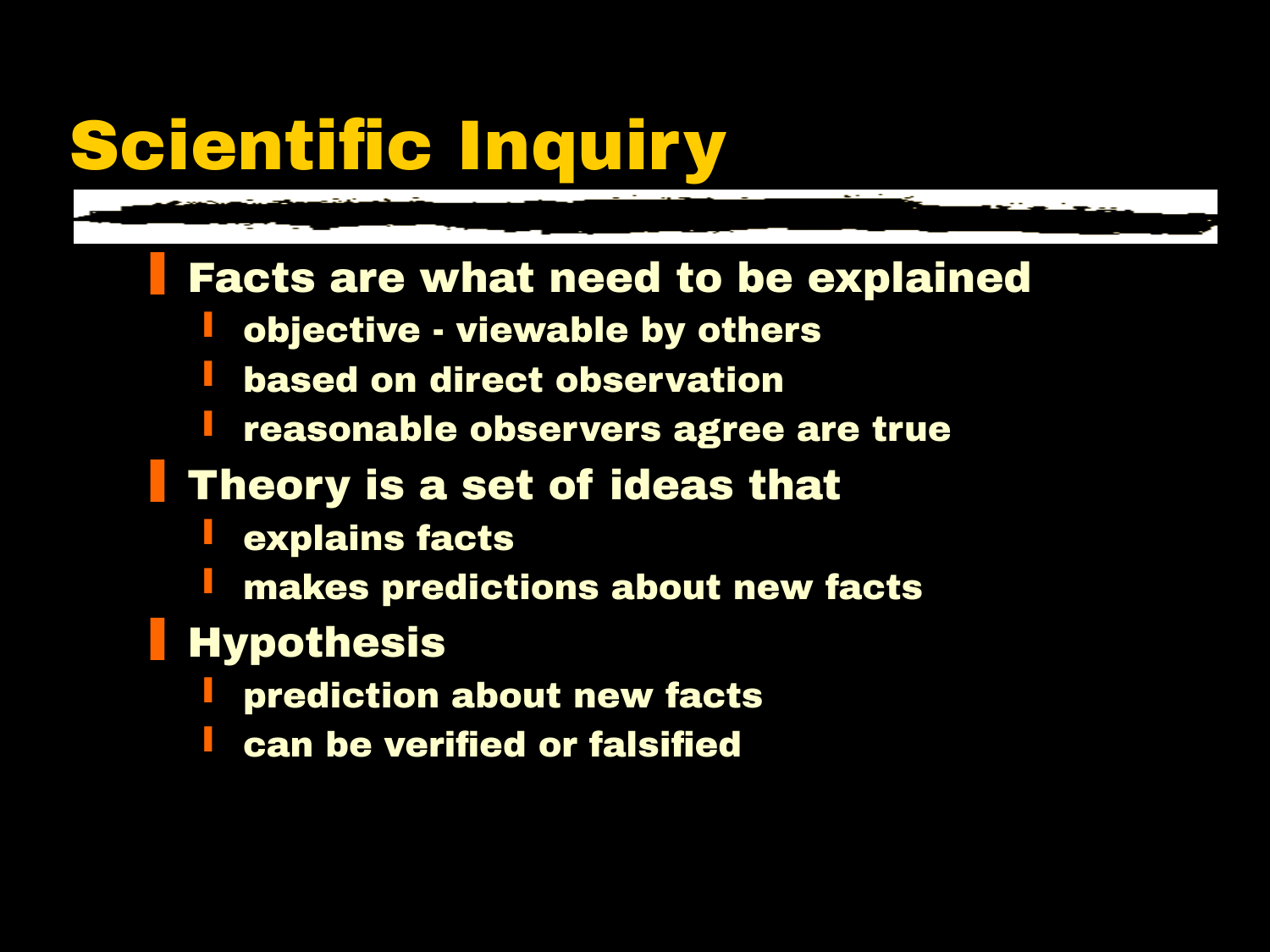

# Scientific Inquiry
Facts are what need to be explained
objective - viewable by others
based on direct observation
reasonable observers agree are true
Theory is a set of ideas that
explains facts
makes predictions about new facts
Hypothesis
prediction about new facts
can be verified or falsified